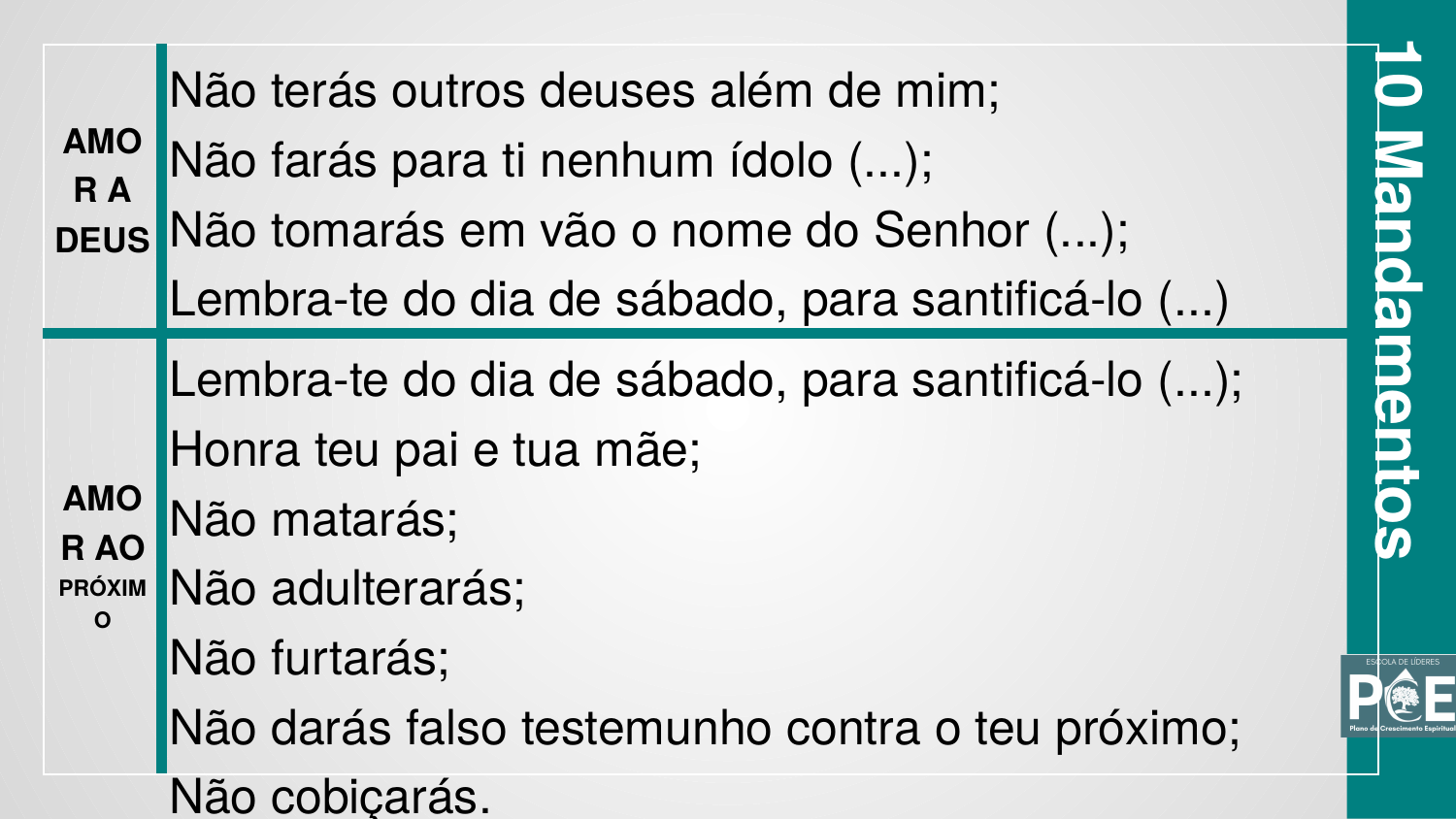

| AMOR A DEUS | Não terás outros deuses além de mim; Não farás para ti nenhum ídolo (...); Não tomarás em vão o nome do Senhor (...); Lembra-te do dia de sábado, para santificá-lo (...) |
| --- | --- |
| AMOR AO PRÓXIMO | Lembra-te do dia de sábado, para santificá-lo (...); Honra teu pai e tua mãe; Não matarás; Não adulterarás; Não furtarás; Não darás falso testemunho contra o teu próximo; Não cobiçarás. |
10 Mandamentos